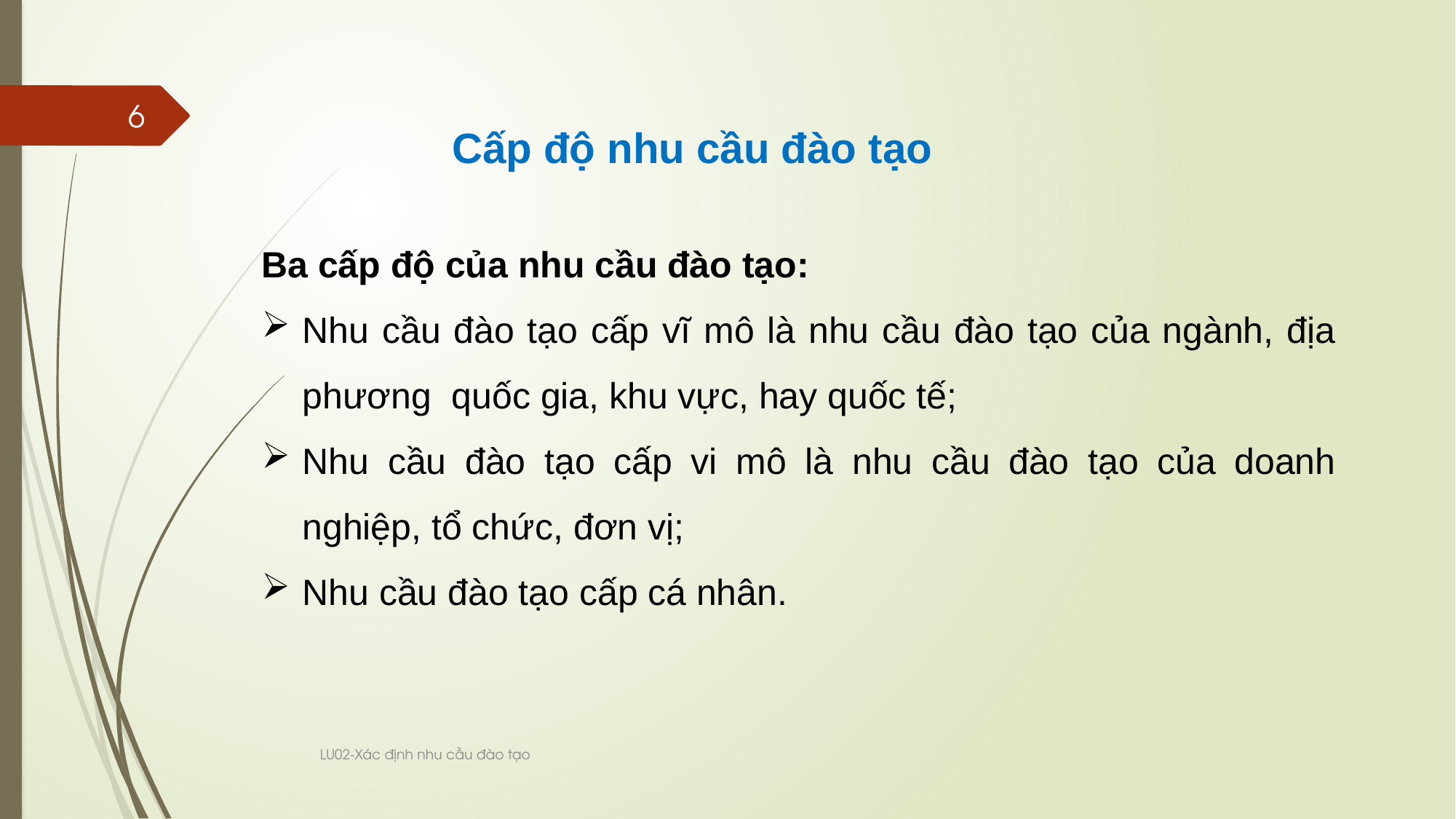

6
Cấp độ nhu cầu đào tạo
Ba cấp độ của nhu cầu đào tạo:
Nhu cầu đào tạo cấp vĩ mô là nhu cầu đào tạo của ngành, địa phương  quốc gia, khu vực, hay quốc tế;
Nhu cầu đào tạo cấp vi mô là nhu cầu đào tạo của doanh nghiệp, tổ chức, đơn vị;
Nhu cầu đào tạo cấp cá nhân.
LU02-Xác định nhu cầu đào tạo